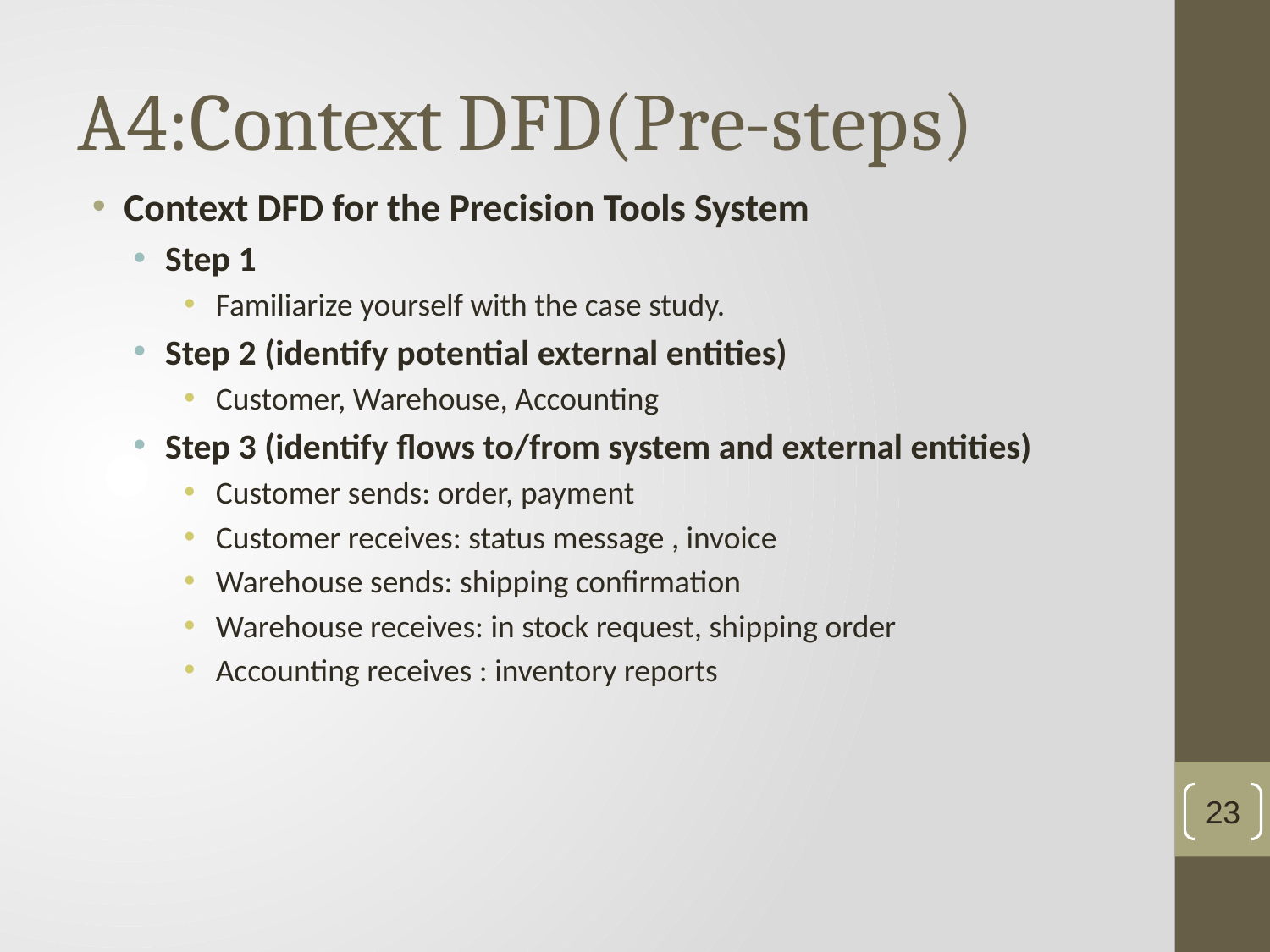

# A4:Context DFD(Pre-steps)
Context DFD for the Precision Tools System
Step 1
Familiarize yourself with the case study.
Step 2 (identify potential external entities)
Customer, Warehouse, Accounting
Step 3 (identify flows to/from system and external entities)
Customer sends: order, payment
Customer receives: status message , invoice
Warehouse sends: shipping confirmation
Warehouse receives: in stock request, shipping order
Accounting receives : inventory reports

23